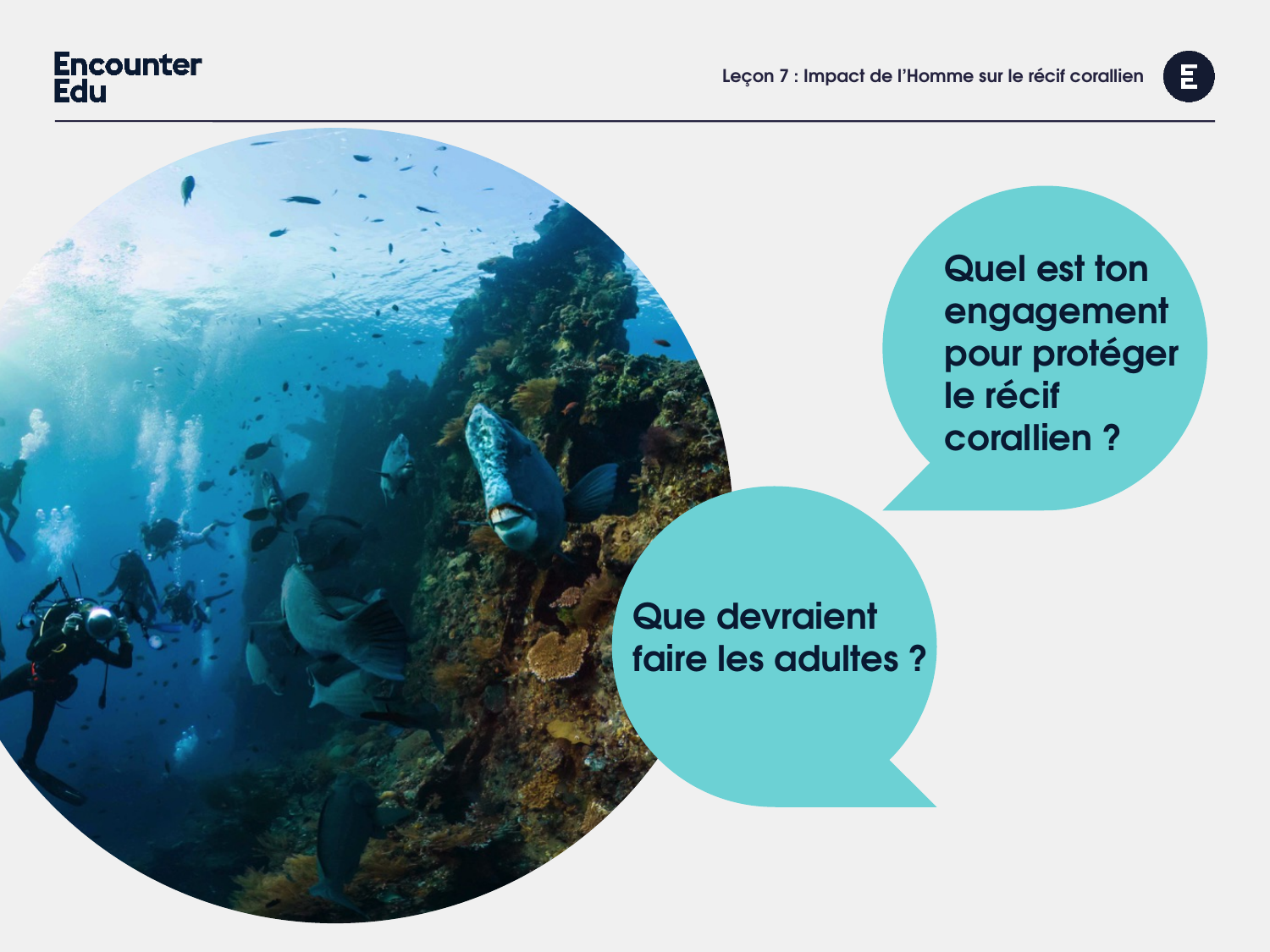

# Leçon 7 : Impact de l’Homme sur le récif corallien

Quel est ton engagement pour protéger le récif corallien ?
Que devraient faire les adultes ?